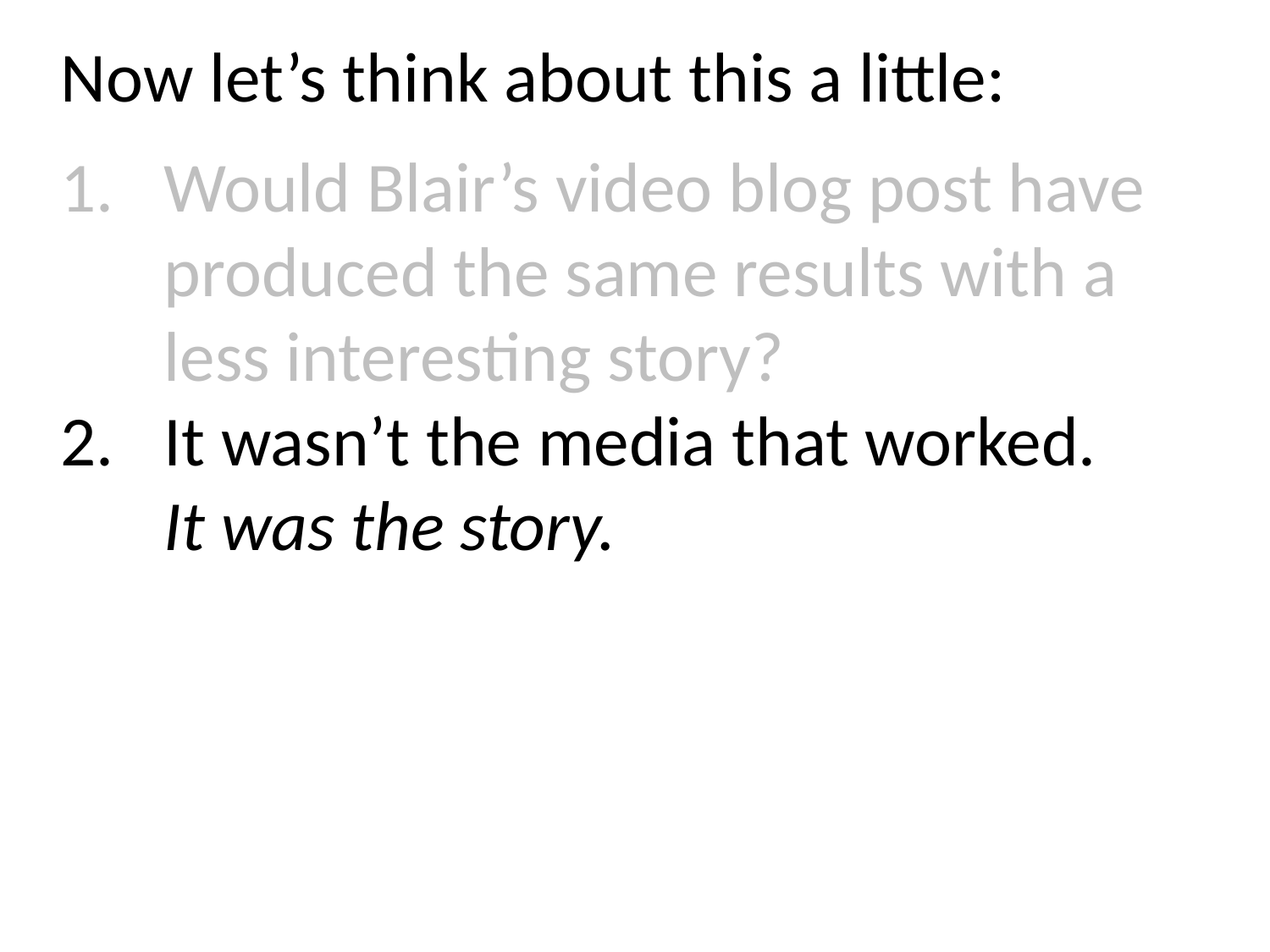

Now let’s think about this a little:

Would Blair’s video blog post have produced the same results with a less interesting story?
It wasn’t the media that worked.
It was the story.